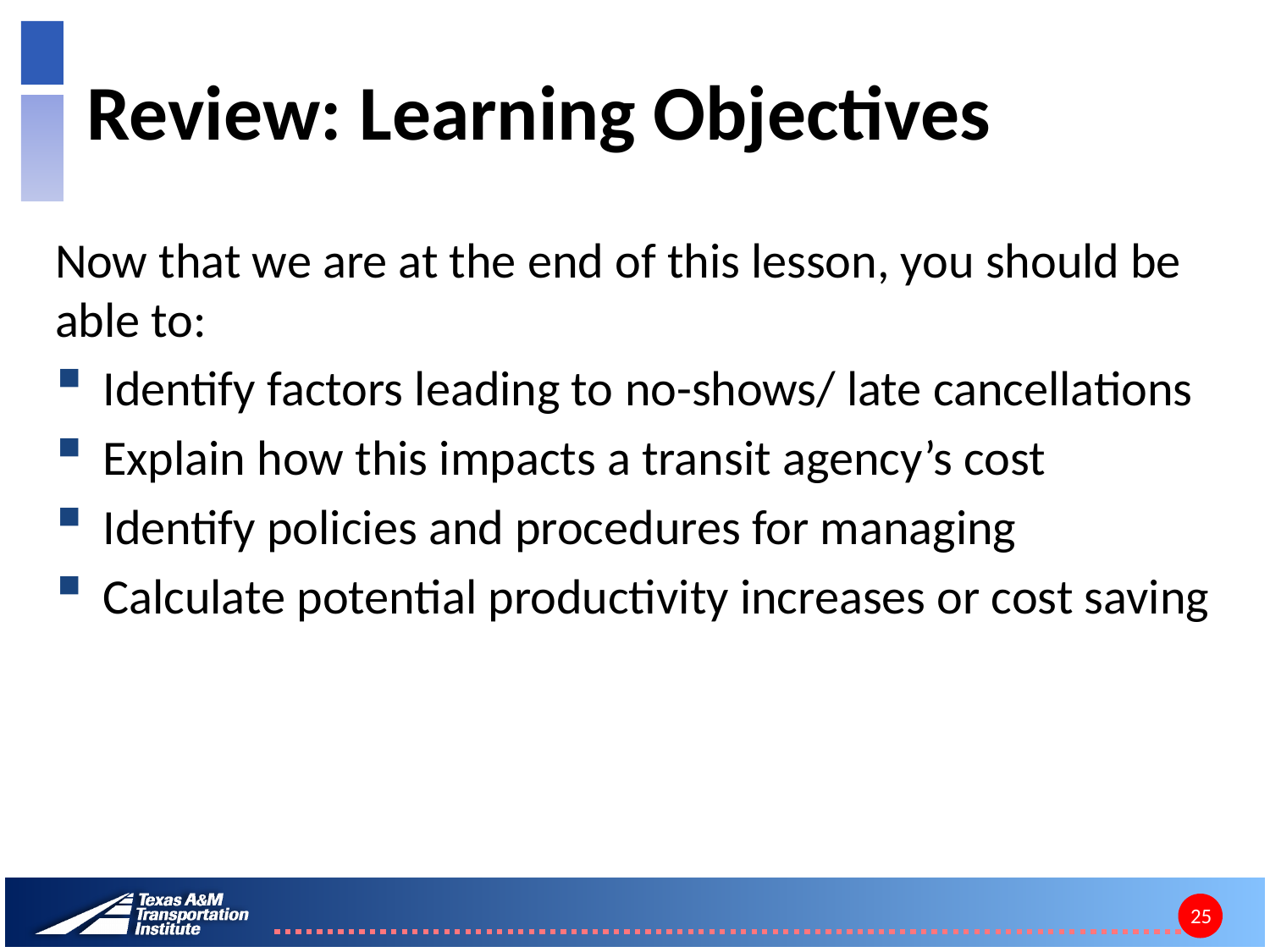

# Review: Learning Objectives
Now that we are at the end of this lesson, you should be able to:
Identify factors leading to no-shows/ late cancellations
Explain how this impacts a transit agency’s cost
Identify policies and procedures for managing
Calculate potential productivity increases or cost saving
25